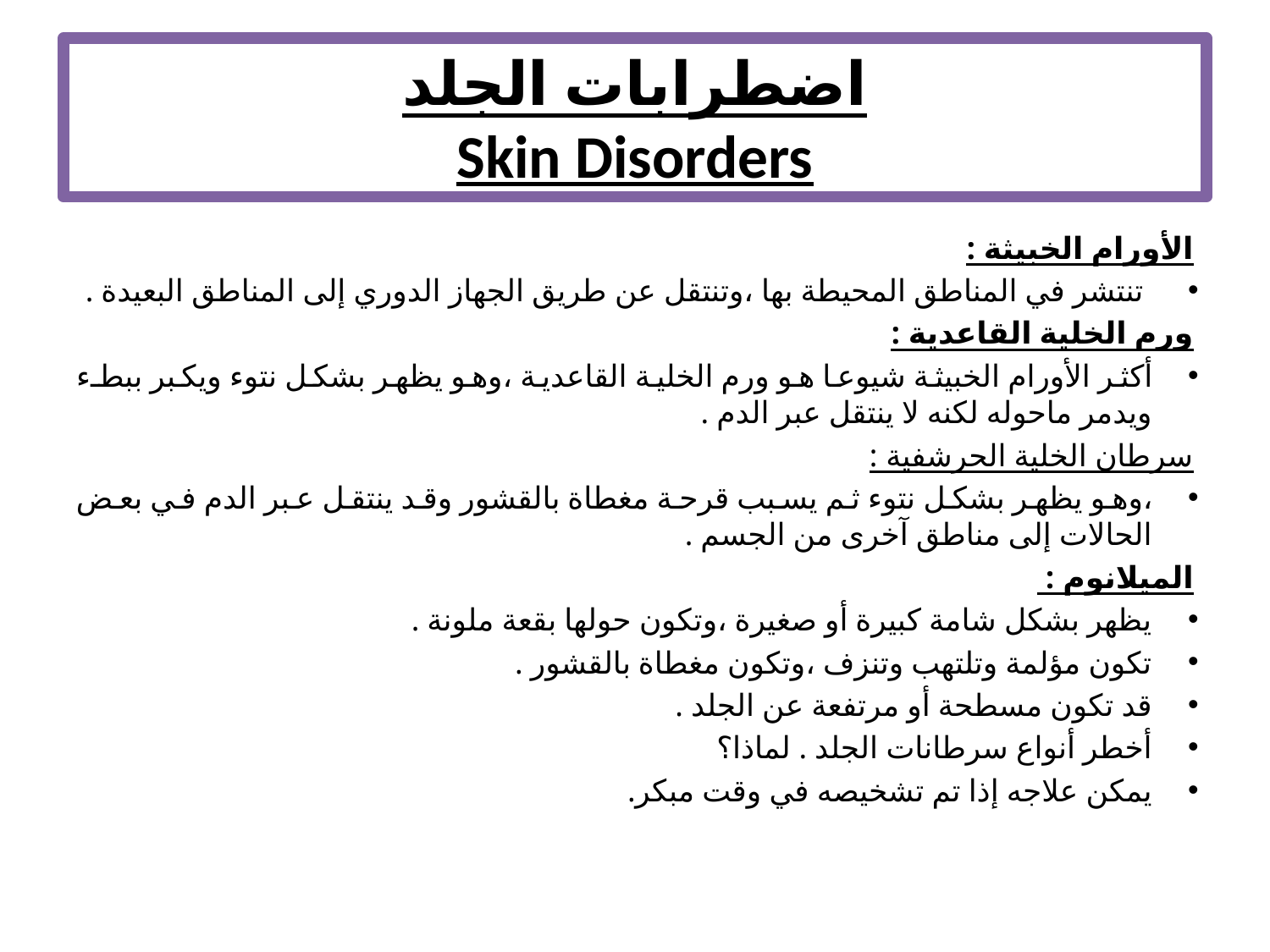

# اضطرابات الجلد Skin Disorders
الأورام الخبيثة :
 تنتشر في المناطق المحيطة بها ،وتنتقل عن طريق الجهاز الدوري إلى المناطق البعيدة .
ورم الخلية القاعدية :
أكثر الأورام الخبيثة شيوعا هو ورم الخلية القاعدية ،وهو يظهر بشكل نتوء ويكبر ببطء ويدمر ماحوله لكنه لا ينتقل عبر الدم .
سرطان الخلية الحرشفية :
،وهو يظهر بشكل نتوء ثم يسبب قرحة مغطاة بالقشور وقد ينتقل عبر الدم في بعض الحالات إلى مناطق آخرى من الجسم .
الميلانوم :
يظهر بشكل شامة كبيرة أو صغيرة ،وتكون حولها بقعة ملونة .
تكون مؤلمة وتلتهب وتنزف ،وتكون مغطاة بالقشور .
قد تكون مسطحة أو مرتفعة عن الجلد .
أخطر أنواع سرطانات الجلد . لماذا؟
يمكن علاجه إذا تم تشخيصه في وقت مبكر.